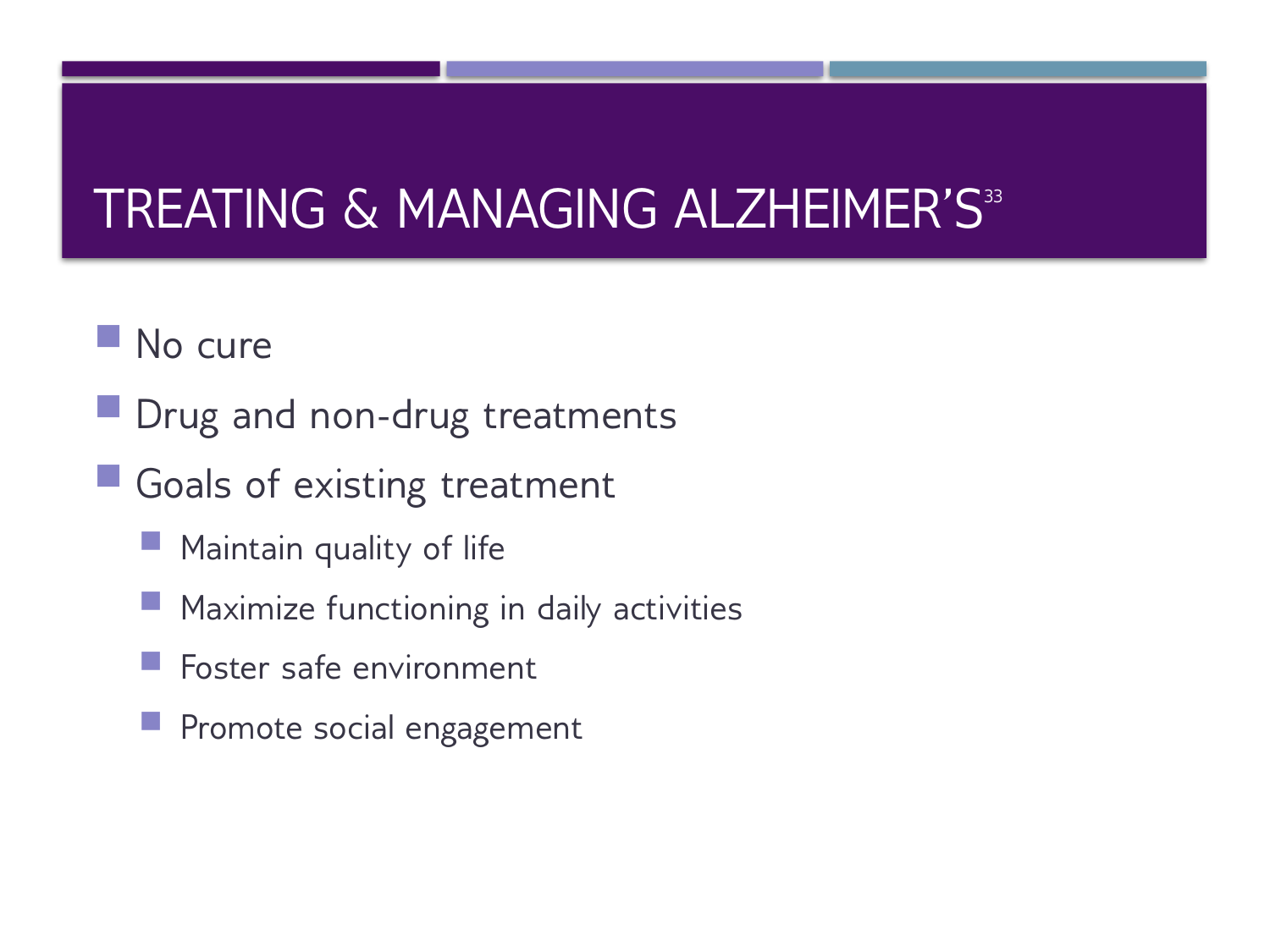

# Treating & Managing Alzheimer’s33
No cure
Drug and non-drug treatments
Goals of existing treatment
Maintain quality of life
Maximize functioning in daily activities
Foster safe environment
Promote social engagement